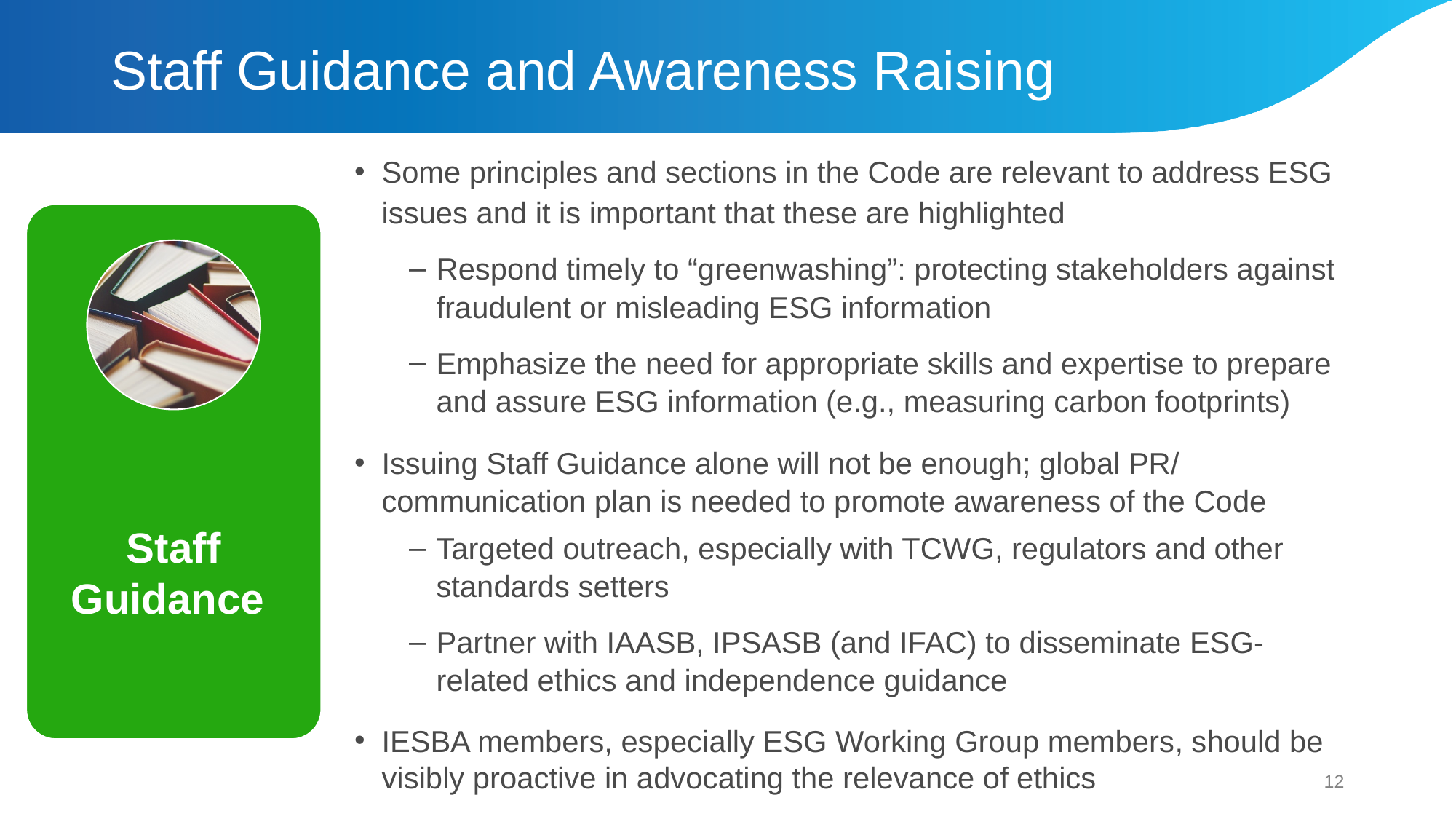

# Staff Guidance and Awareness Raising
Some principles and sections in the Code are relevant to address ESG issues and it is important that these are highlighted
Respond timely to “greenwashing”: protecting stakeholders against fraudulent or misleading ESG information
Emphasize the need for appropriate skills and expertise to prepare and assure ESG information (e.g., measuring carbon footprints)
Issuing Staff Guidance alone will not be enough; global PR/ communication plan is needed to promote awareness of the Code
Targeted outreach, especially with TCWG, regulators and other standards setters
Partner with IAASB, IPSASB (and IFAC) to disseminate ESG-related ethics and independence guidance
IESBA members, especially ESG Working Group members, should be visibly proactive in advocating the relevance of ethics

Staff Guidance

12